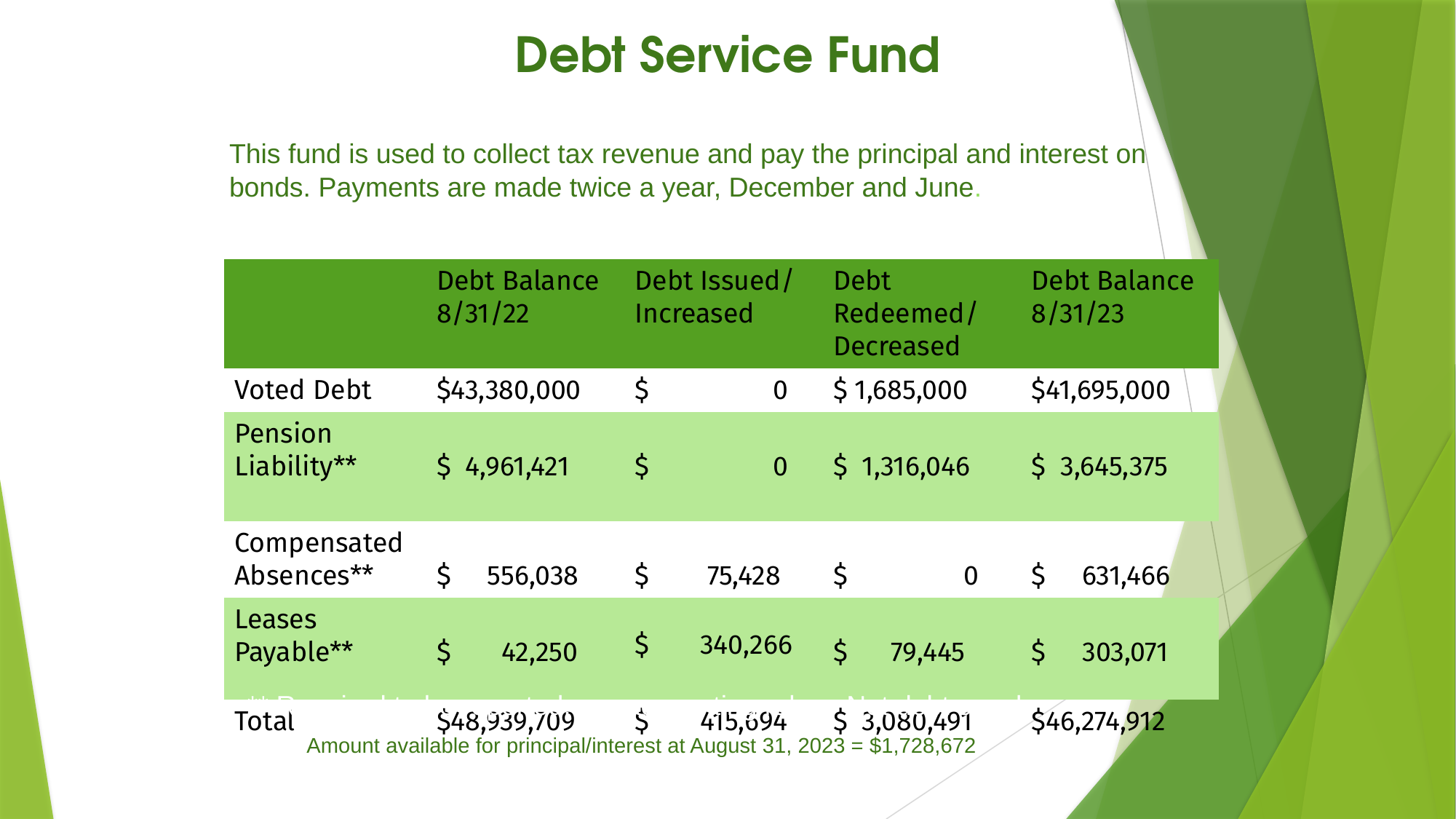

Debt Service Fund
This fund is used to collect tax revenue and pay the principal and interest on bonds. Payments are made twice a year, December and June.
|  | Debt Balance 8/31/22 | Debt Issued/ Increased | Debt Redeemed/ Decreased | Debt Balance 8/31/23 |
| --- | --- | --- | --- | --- |
| Voted Debt | $43,380,000 | $ 0 | $ 1,685,000 | $41,695,000 |
| Pension Liability\*\* | $ 4,961,421 | $ 0 | $ 1,316,046 | $ 3,645,375 |
| Compensated Absences\*\* | $ 556,038 | $ 75,428 | $ 0 | $ 631,466 |
| Leases Payable\*\* | $ 42,250 | $ 340,266 | $ 79,445 | $ 303,071 |
| Total | $48,939,709 | $ 415,694 | $ 3,080,491 | $46,274,912 |
** Required to be reported, per accounting rules.  Not debt owed.
Amount available for principal/interest at August 31, 2023 = $1,728,672